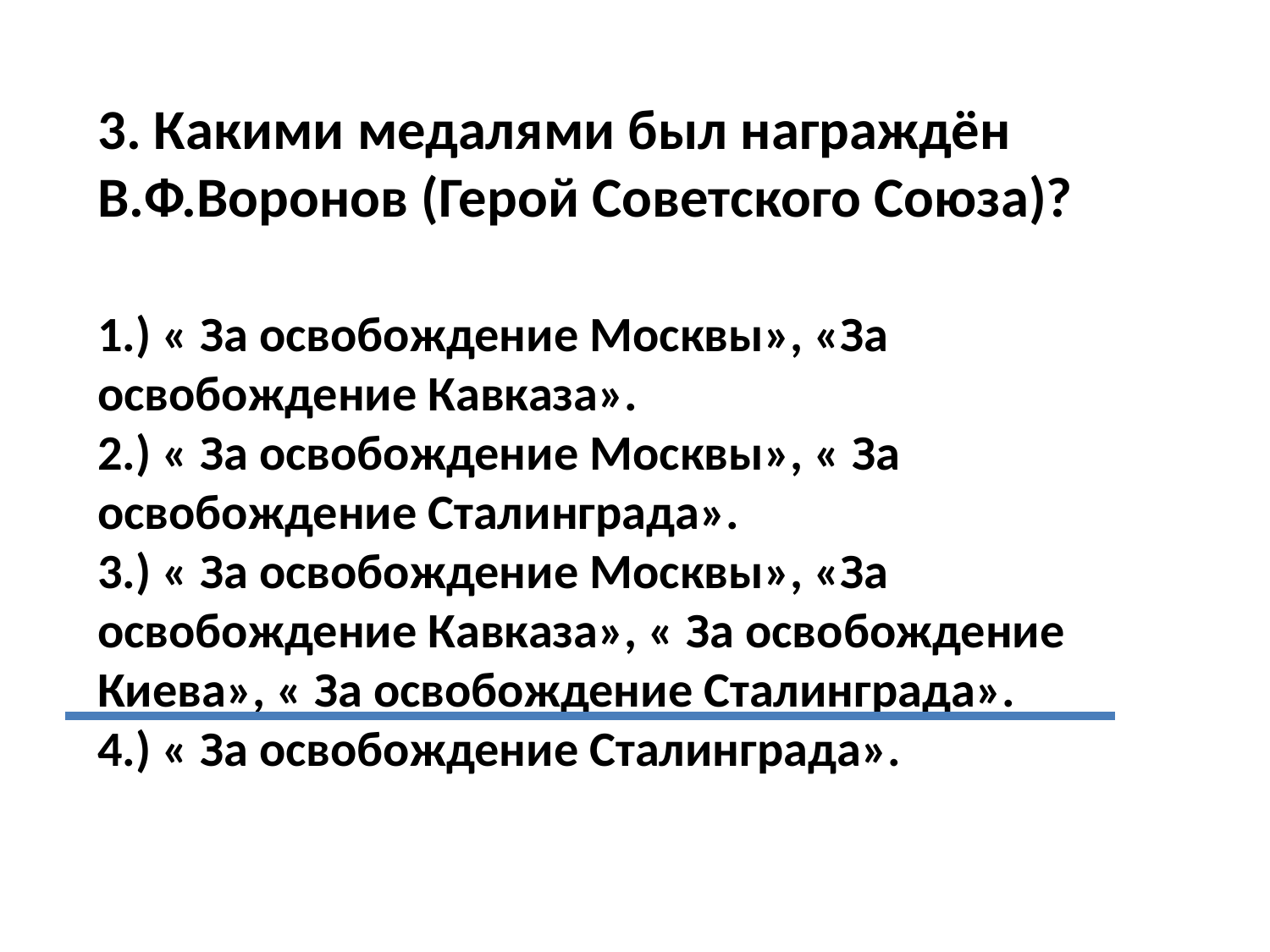

3. Какими медалями был награждён В.Ф.Воронов (Герой Советского Союза)?
1.) « За освобождение Москвы», «За освобождение Кавказа».
2.) « За освобождение Москвы», « За освобождение Сталинграда».
3.) « За освобождение Москвы», «За освобождение Кавказа», « За освобождение Киева», « За освобождение Сталинграда».
4.) « За освобождение Сталинграда».